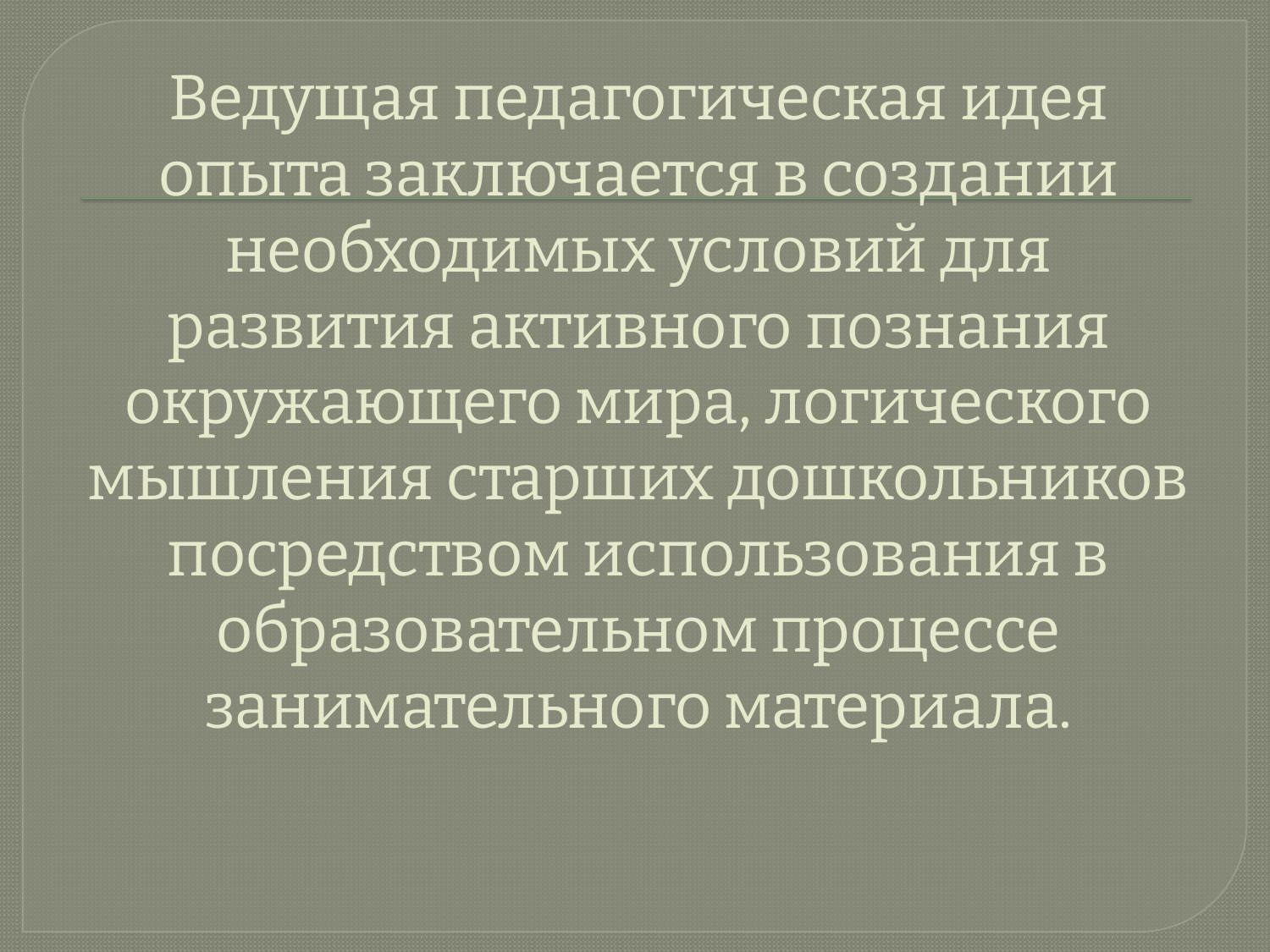

# Ведущая педагогическая идея опыта заключается в создании необходимых условий для развития активного познания окружающего мира, логического мышления старших дошкольников посредством использования в образовательном процессе занимательного материала.